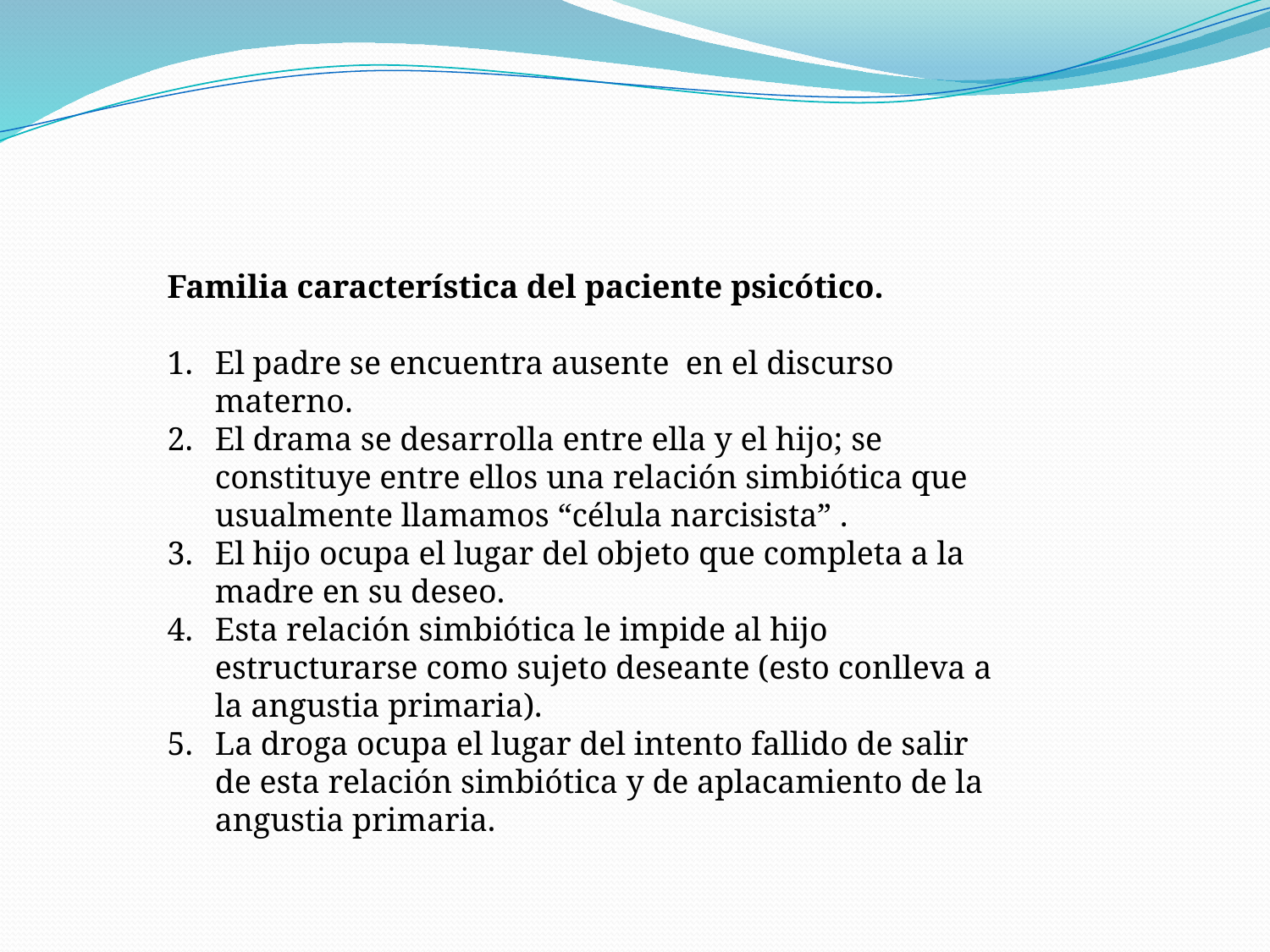

Familia característica del paciente psicótico.
El padre se encuentra ausente  en el discurso materno.
El drama se desarrolla entre ella y el hijo; se constituye entre ellos una relación simbiótica que usualmente llamamos “célula narcisista” .
El hijo ocupa el lugar del objeto que completa a la madre en su deseo.
Esta relación simbiótica le impide al hijo estructurarse como sujeto deseante (esto conlleva a la angustia primaria).
La droga ocupa el lugar del intento fallido de salir de esta relación simbiótica y de aplacamiento de la angustia primaria.